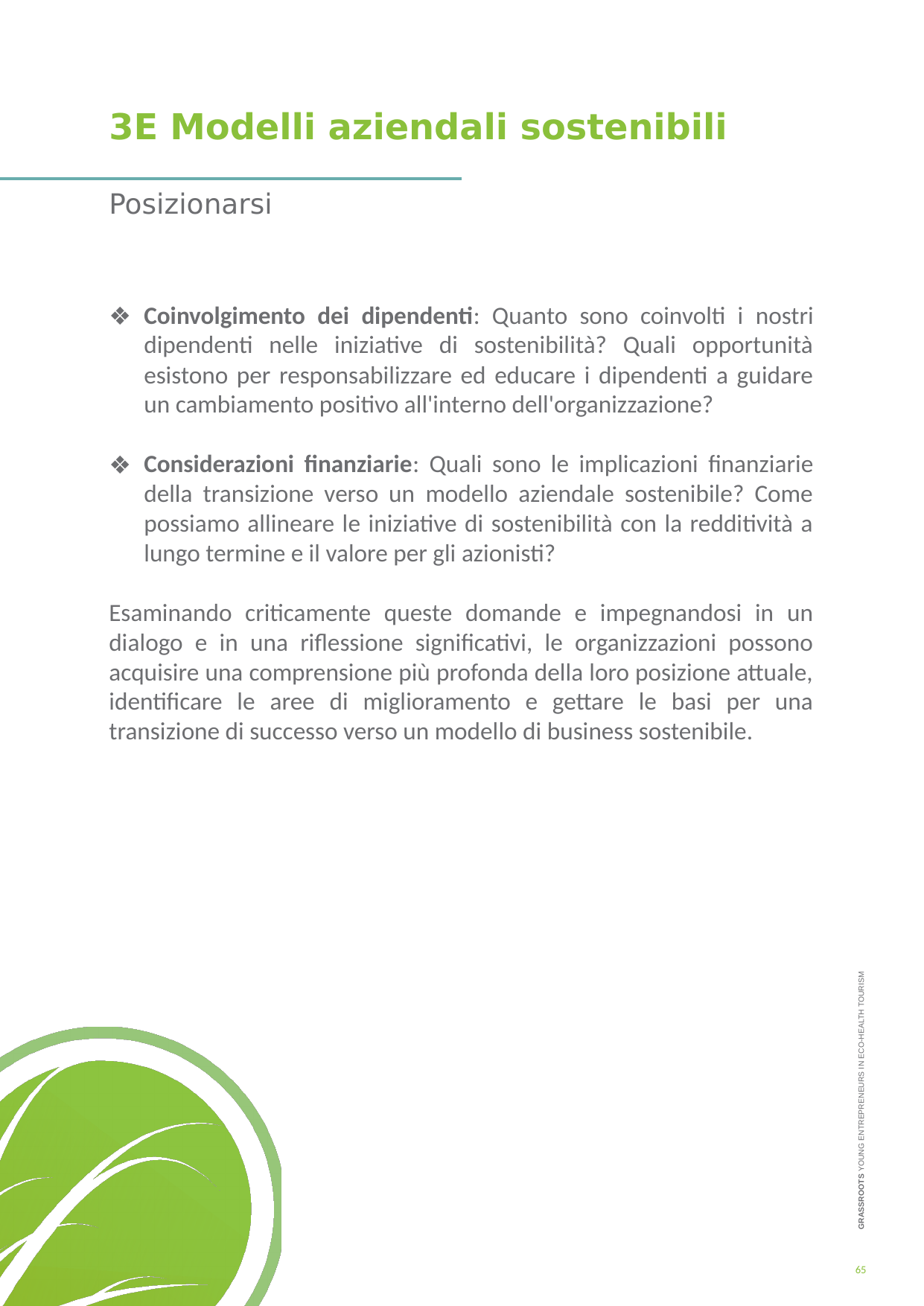

3E Modelli aziendali sostenibili
Posizionarsi
Coinvolgimento dei dipendenti: Quanto sono coinvolti i nostri dipendenti nelle iniziative di sostenibilità? Quali opportunità esistono per responsabilizzare ed educare i dipendenti a guidare un cambiamento positivo all'interno dell'organizzazione?

Considerazioni finanziarie: Quali sono le implicazioni finanziarie della transizione verso un modello aziendale sostenibile? Come possiamo allineare le iniziative di sostenibilità con la redditività a lungo termine e il valore per gli azionisti?

Esaminando criticamente queste domande e impegnandosi in un dialogo e in una riflessione significativi, le organizzazioni possono acquisire una comprensione più profonda della loro posizione attuale, identificare le aree di miglioramento e gettare le basi per una transizione di successo verso un modello di business sostenibile.

65